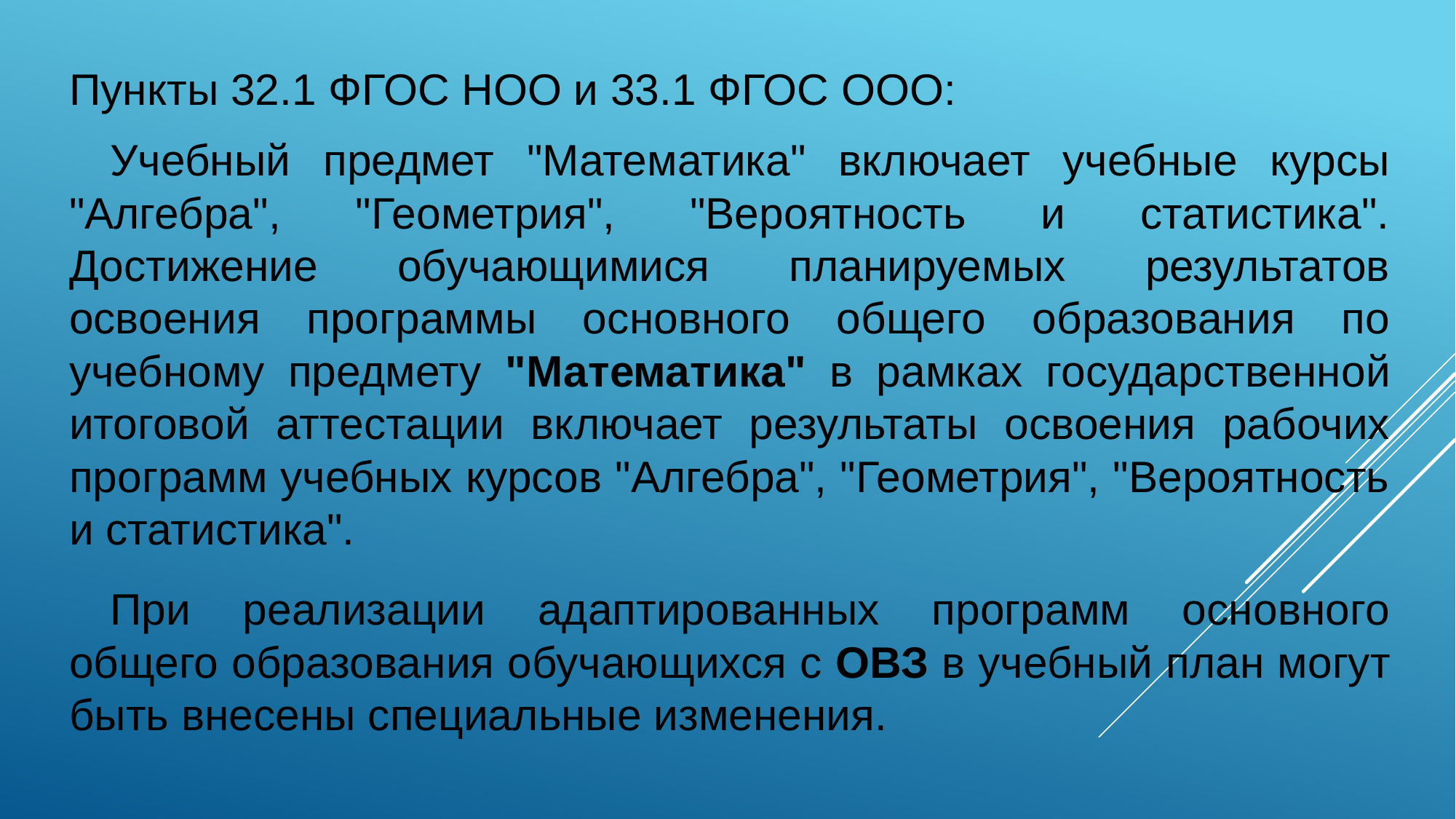

Пункты 32.1 ФГОС НОО и 33.1 ФГОС ООО:
Учебный предмет "Математика" включает учебные курсы "Алгебра", "Геометрия", "Вероятность и статистика". Достижение обучающимися планируемых результатов освоения программы основного общего образования по учебному предмету "Математика" в рамках государственной итоговой аттестации включает результаты освоения рабочих программ учебных курсов "Алгебра", "Геометрия", "Вероятность и статистика".
При реализации адаптированных программ основного общего образования обучающихся с ОВЗ в учебный план могут быть внесены специальные изменения.